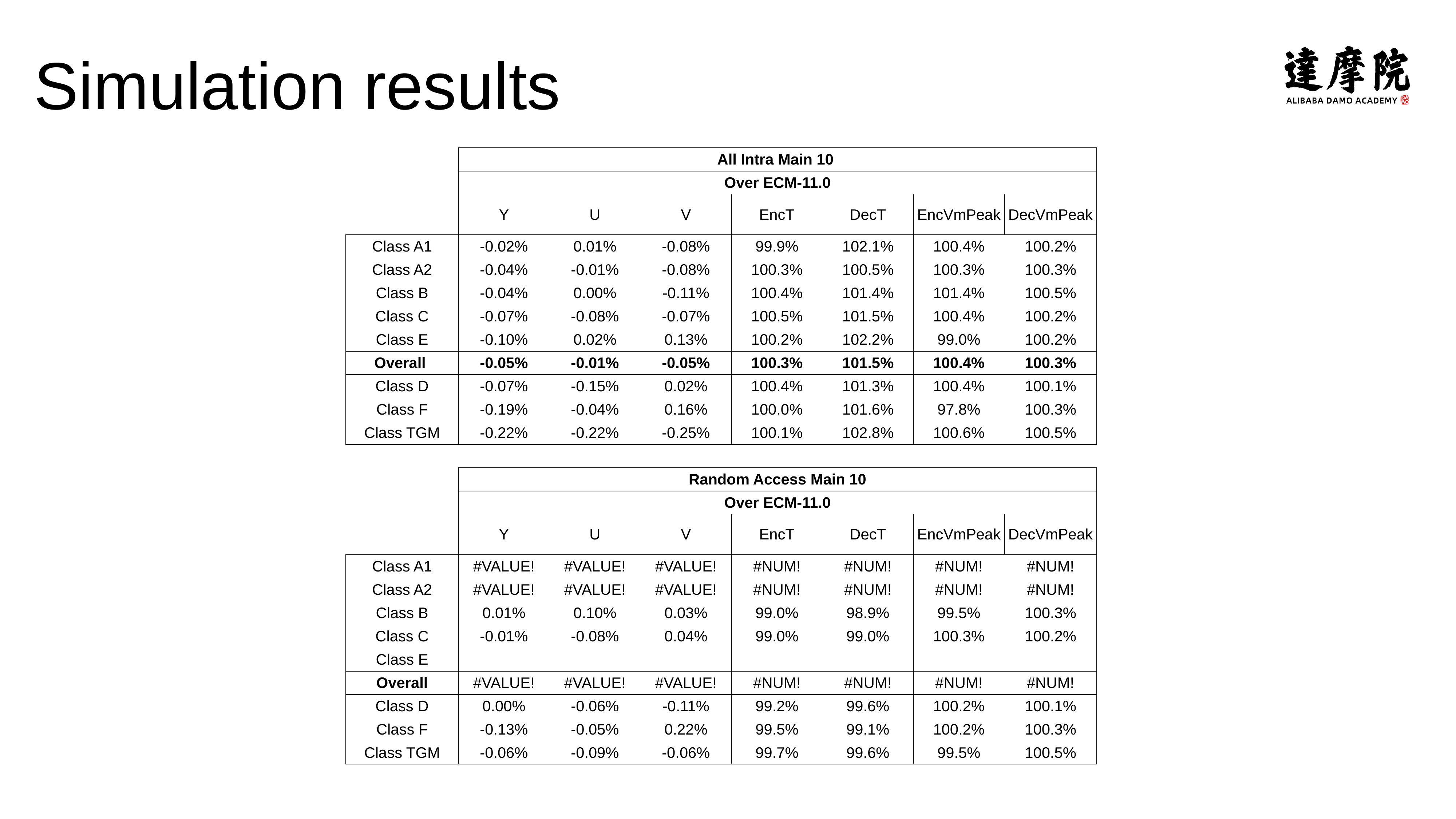

Simulation results
|  | All Intra Main 10 |  |  |  |  |  |  |
| --- | --- | --- | --- | --- | --- | --- | --- |
|  | Over ECM-11.0 |  |  |  |  |  |  |
|  | Y | U | V | EncT | DecT | EncVmPeak | DecVmPeak |
| Class A1 | -0.02% | 0.01% | -0.08% | 99.9% | 102.1% | 100.4% | 100.2% |
| Class A2 | -0.04% | -0.01% | -0.08% | 100.3% | 100.5% | 100.3% | 100.3% |
| Class B | -0.04% | 0.00% | -0.11% | 100.4% | 101.4% | 101.4% | 100.5% |
| Class C | -0.07% | -0.08% | -0.07% | 100.5% | 101.5% | 100.4% | 100.2% |
| Class E | -0.10% | 0.02% | 0.13% | 100.2% | 102.2% | 99.0% | 100.2% |
| Overall | -0.05% | -0.01% | -0.05% | 100.3% | 101.5% | 100.4% | 100.3% |
| Class D | -0.07% | -0.15% | 0.02% | 100.4% | 101.3% | 100.4% | 100.1% |
| Class F | -0.19% | -0.04% | 0.16% | 100.0% | 101.6% | 97.8% | 100.3% |
| Class TGM | -0.22% | -0.22% | -0.25% | 100.1% | 102.8% | 100.6% | 100.5% |
|  |  |  |  |  |  |  |  |
|  | Random Access Main 10 |  |  |  |  |  |  |
|  | Over ECM-11.0 |  |  |  |  |  |  |
|  | Y | U | V | EncT | DecT | EncVmPeak | DecVmPeak |
| Class A1 | #VALUE! | #VALUE! | #VALUE! | #NUM! | #NUM! | #NUM! | #NUM! |
| Class A2 | #VALUE! | #VALUE! | #VALUE! | #NUM! | #NUM! | #NUM! | #NUM! |
| Class B | 0.01% | 0.10% | 0.03% | 99.0% | 98.9% | 99.5% | 100.3% |
| Class C | -0.01% | -0.08% | 0.04% | 99.0% | 99.0% | 100.3% | 100.2% |
| Class E |  |  |  |  |  |  |  |
| Overall | #VALUE! | #VALUE! | #VALUE! | #NUM! | #NUM! | #NUM! | #NUM! |
| Class D | 0.00% | -0.06% | -0.11% | 99.2% | 99.6% | 100.2% | 100.1% |
| Class F | -0.13% | -0.05% | 0.22% | 99.5% | 99.1% | 100.2% | 100.3% |
| Class TGM | -0.06% | -0.09% | -0.06% | 99.7% | 99.6% | 99.5% | 100.5% |